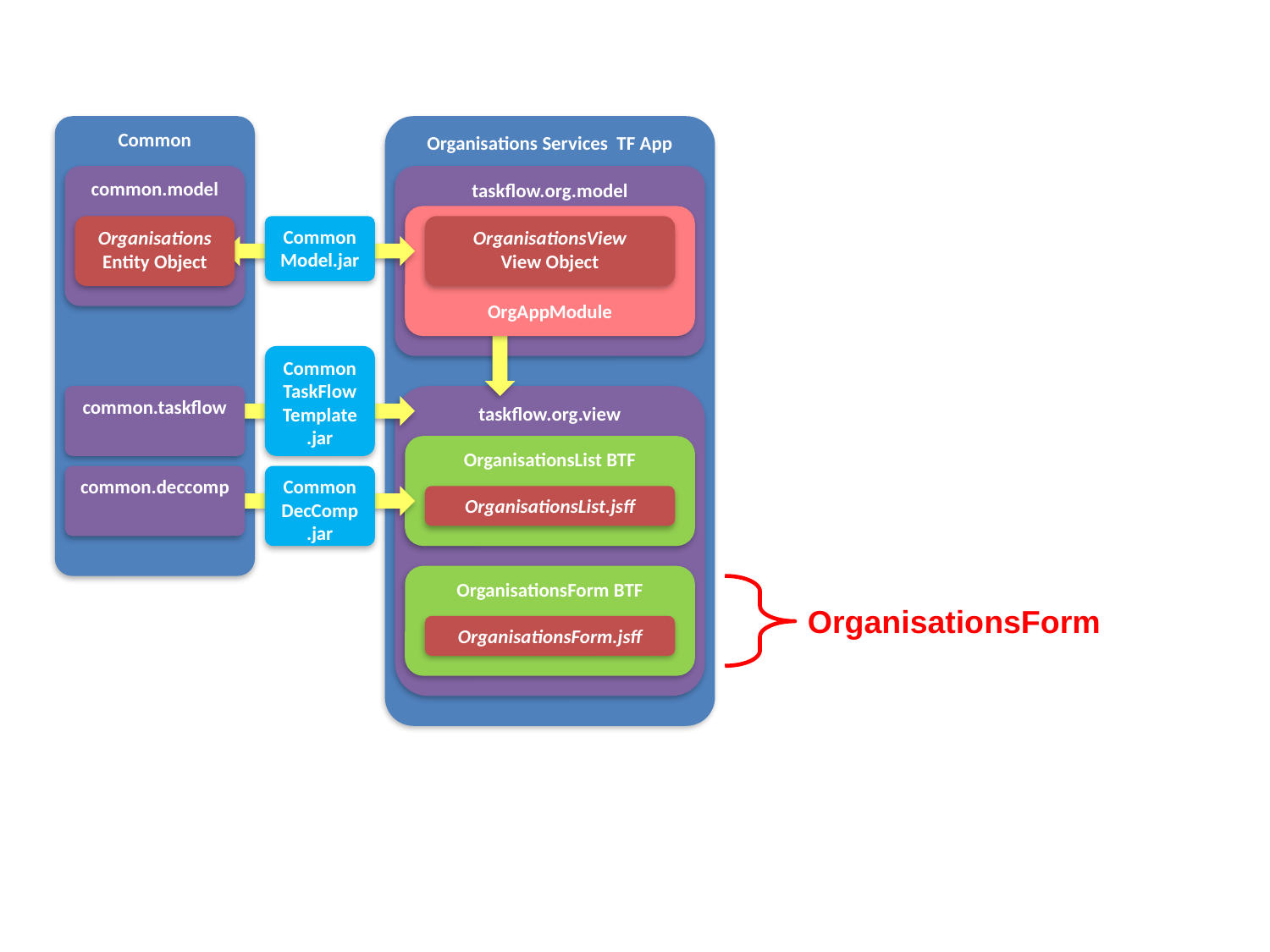

Common
Organisations Services  TF App
common.model
taskflow.org.model

OrgAppModule
Organisations
Entity Object
Common
Model.jar
OrganisationsView
View Object

Common
TaskFlow
Template.jar
common.taskflow
taskflow.org.view

OrganisationsList BTF
common.deccomp
Common
DecComp.jar

OrganisationsList.jsff
OrganisationsForm BTF

OrganisationsForm
OrganisationsForm.jsff